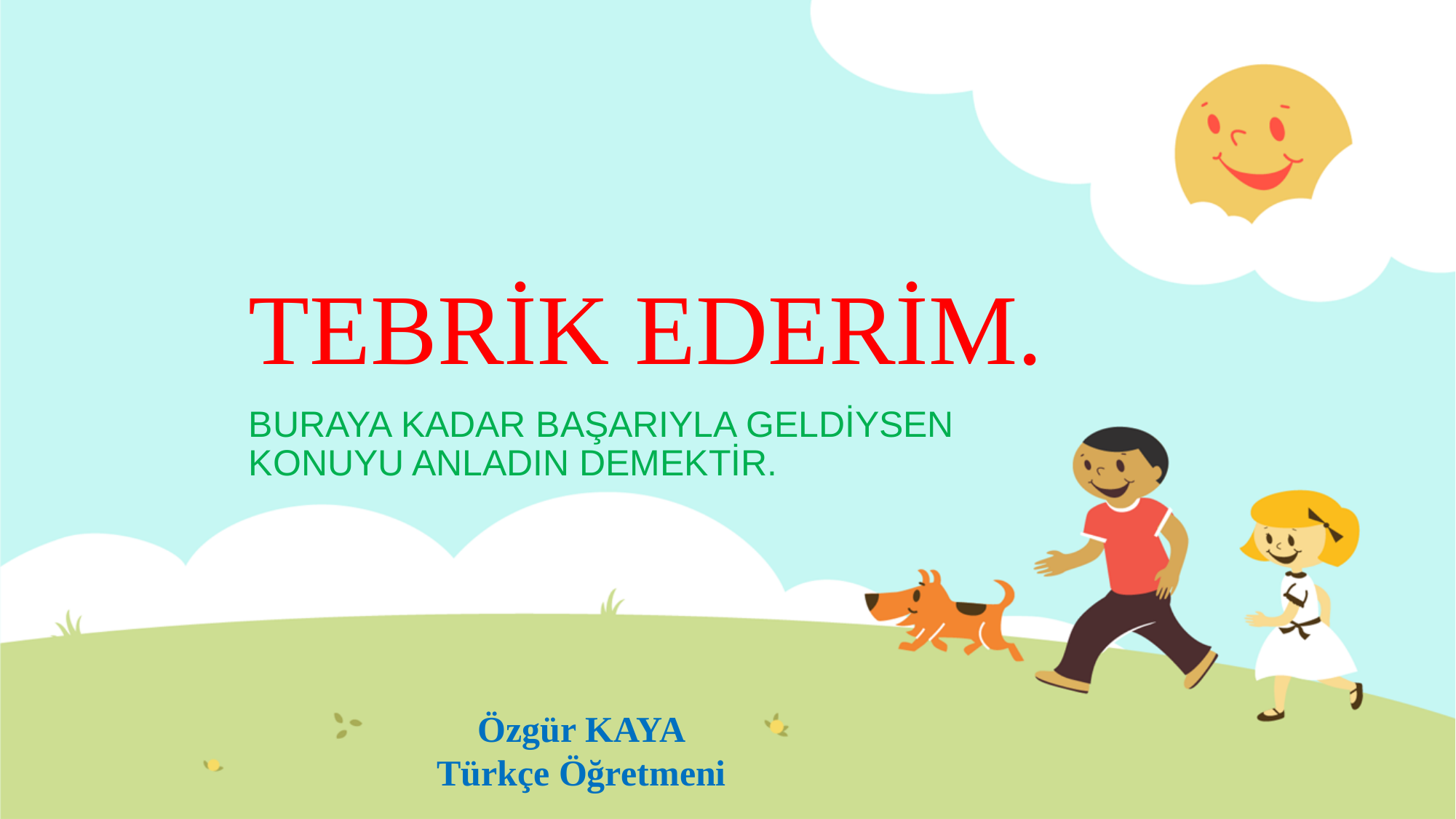

# TEBRİK EDERİM.
BURAYA KADAR BAŞARIYLA GELDİYSEN KONUYU ANLADIN DEMEKTİR.
Özgür KAYA
Türkçe Öğretmeni